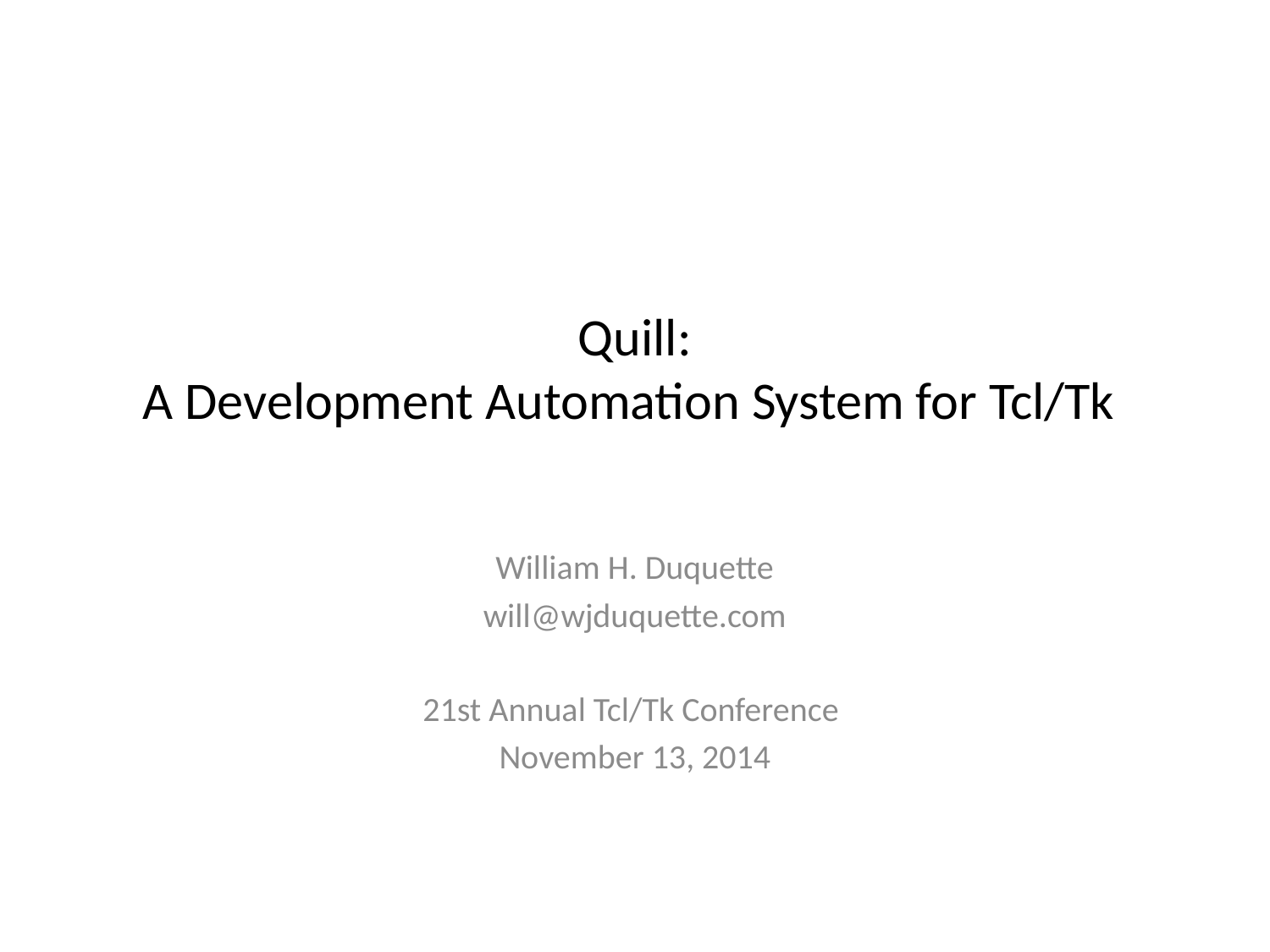

# Quill: A Development Automation System for Tcl/Tk
William H. Duquette
will@wjduquette.com

21st Annual Tcl/Tk Conference
November 13, 2014